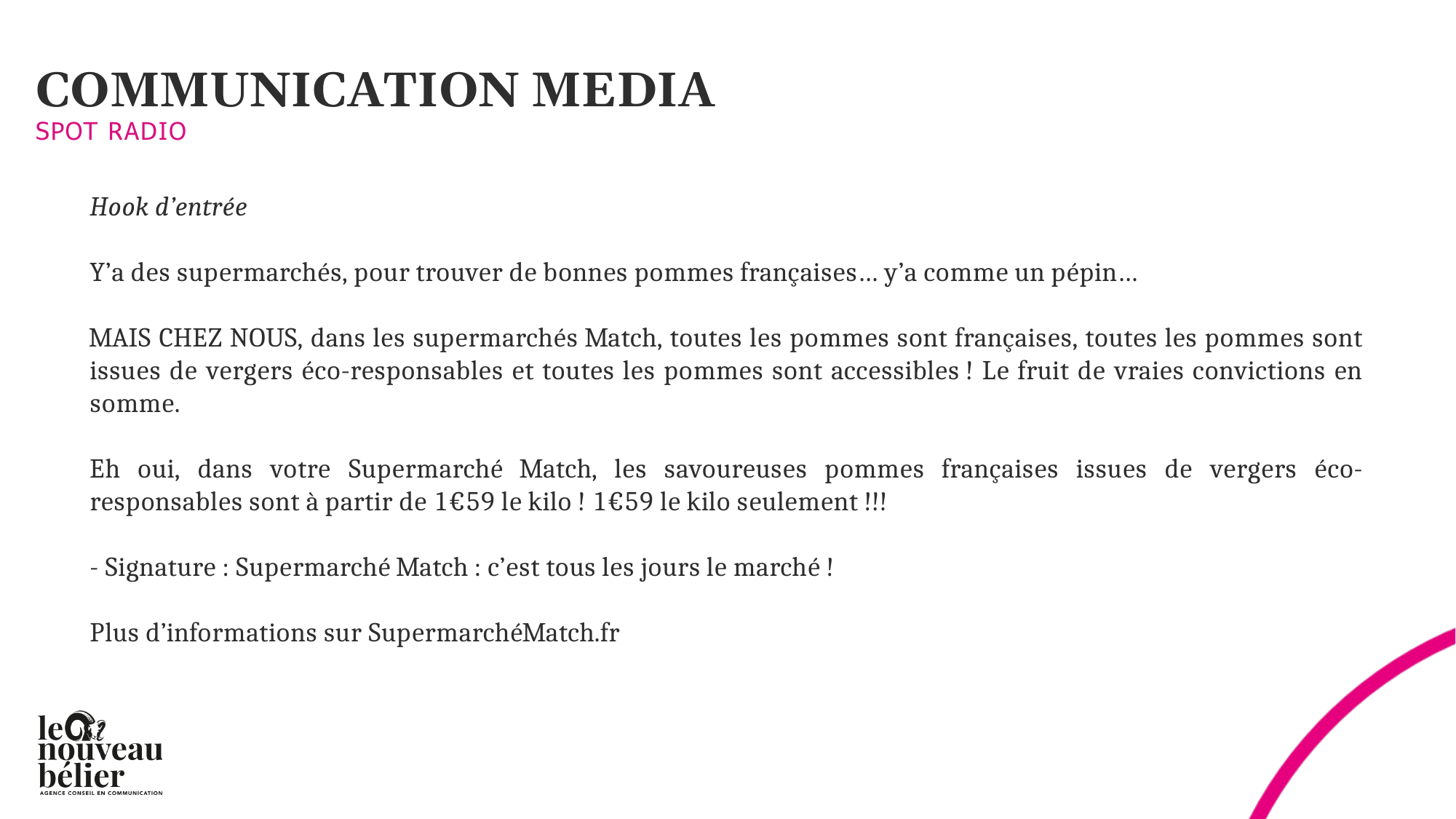

# COMMUNICATION MEDIA
SPOT RADIO
Hook d’entrée

Y’a des supermarchés, pour trouver de bonnes pommes françaises… y’a comme un pépin…

MAIS CHEZ NOUS, dans les supermarchés Match, toutes les pommes sont françaises, toutes les pommes sont issues de vergers éco-responsables et toutes les pommes sont accessibles ! Le fruit de vraies convictions en somme.

Eh oui, dans votre Supermarché Match, les savoureuses pommes françaises issues de vergers éco-responsables sont à partir de 1€59 le kilo ! 1€59 le kilo seulement !!!

- Signature : Supermarché Match : c’est tous les jours le marché !

Plus d’informations sur SupermarchéMatch.fr